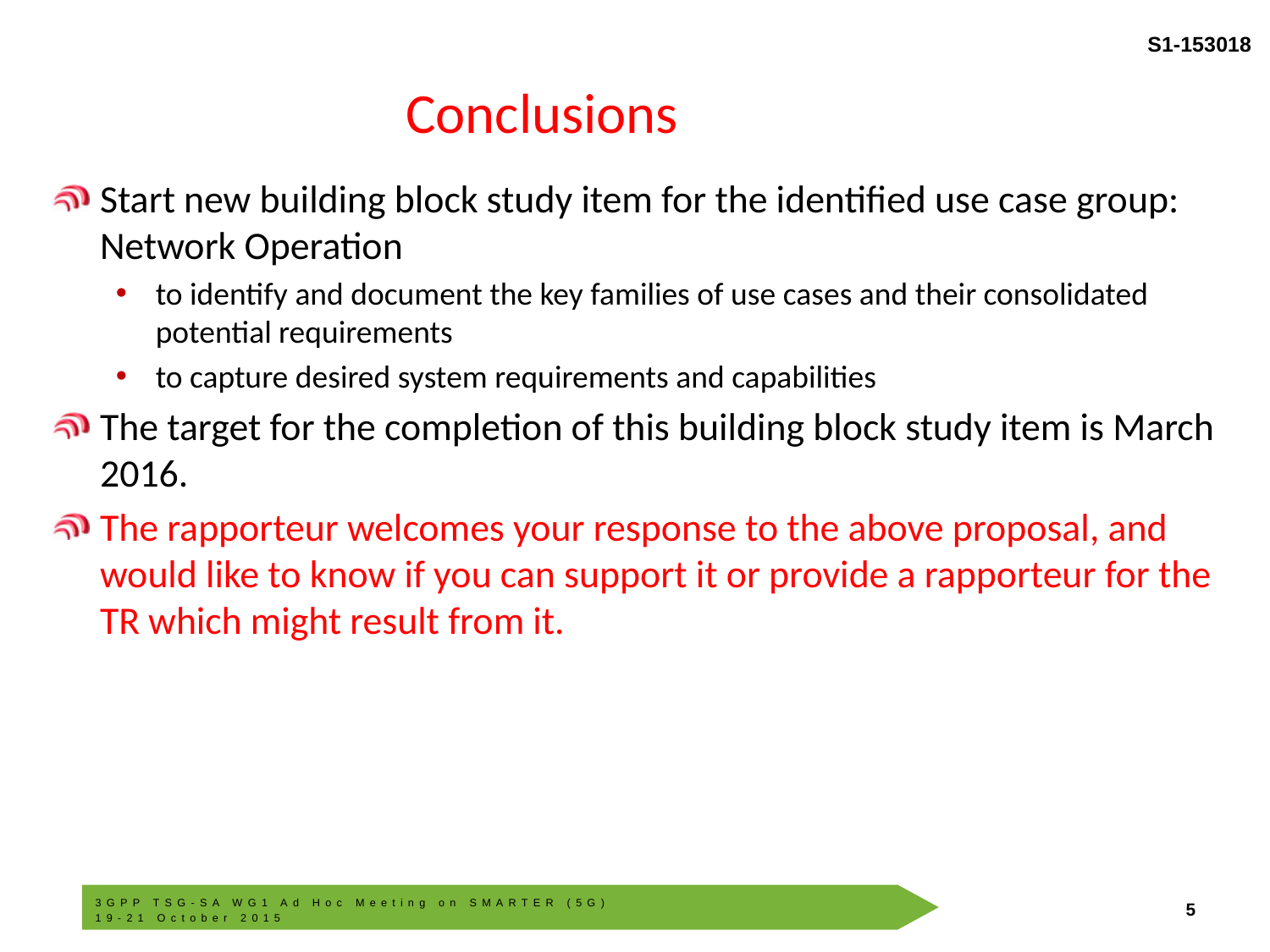

# Conclusions
Start new building block study item for the identified use case group: Network Operation
to identify and document the key families of use cases and their consolidated potential requirements
to capture desired system requirements and capabilities
The target for the completion of this building block study item is March 2016.
The rapporteur welcomes your response to the above proposal, and would like to know if you can support it or provide a rapporteur for the TR which might result from it.